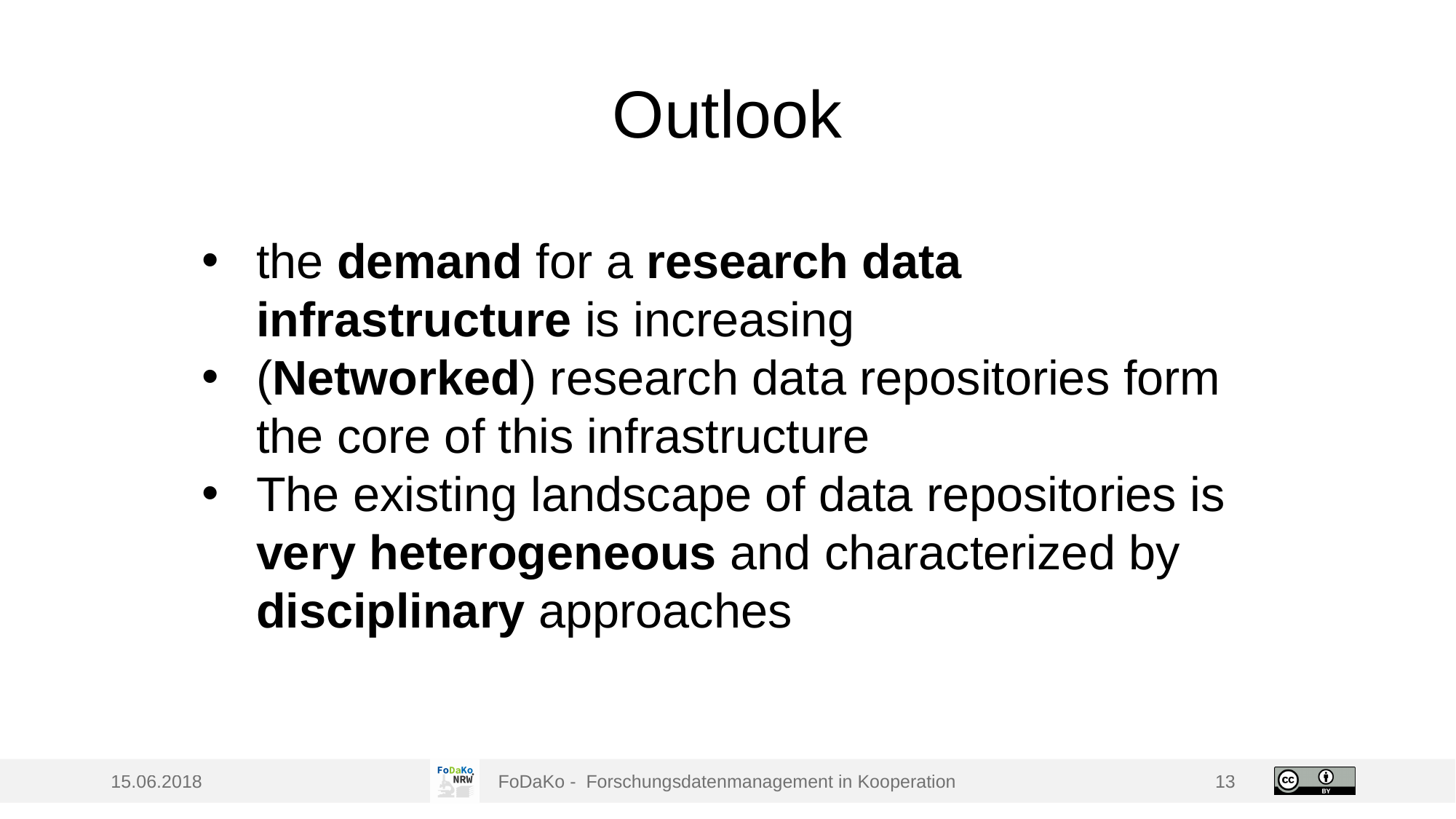

# Outlook
the demand for a research data infrastructure is increasing
(Networked) research data repositories form the core of this infrastructure
The existing landscape of data repositories is very heterogeneous and characterized by disciplinary approaches

15.06.2018
FoDaKo -  Forschungsdatenmanagement in Kooperation
13